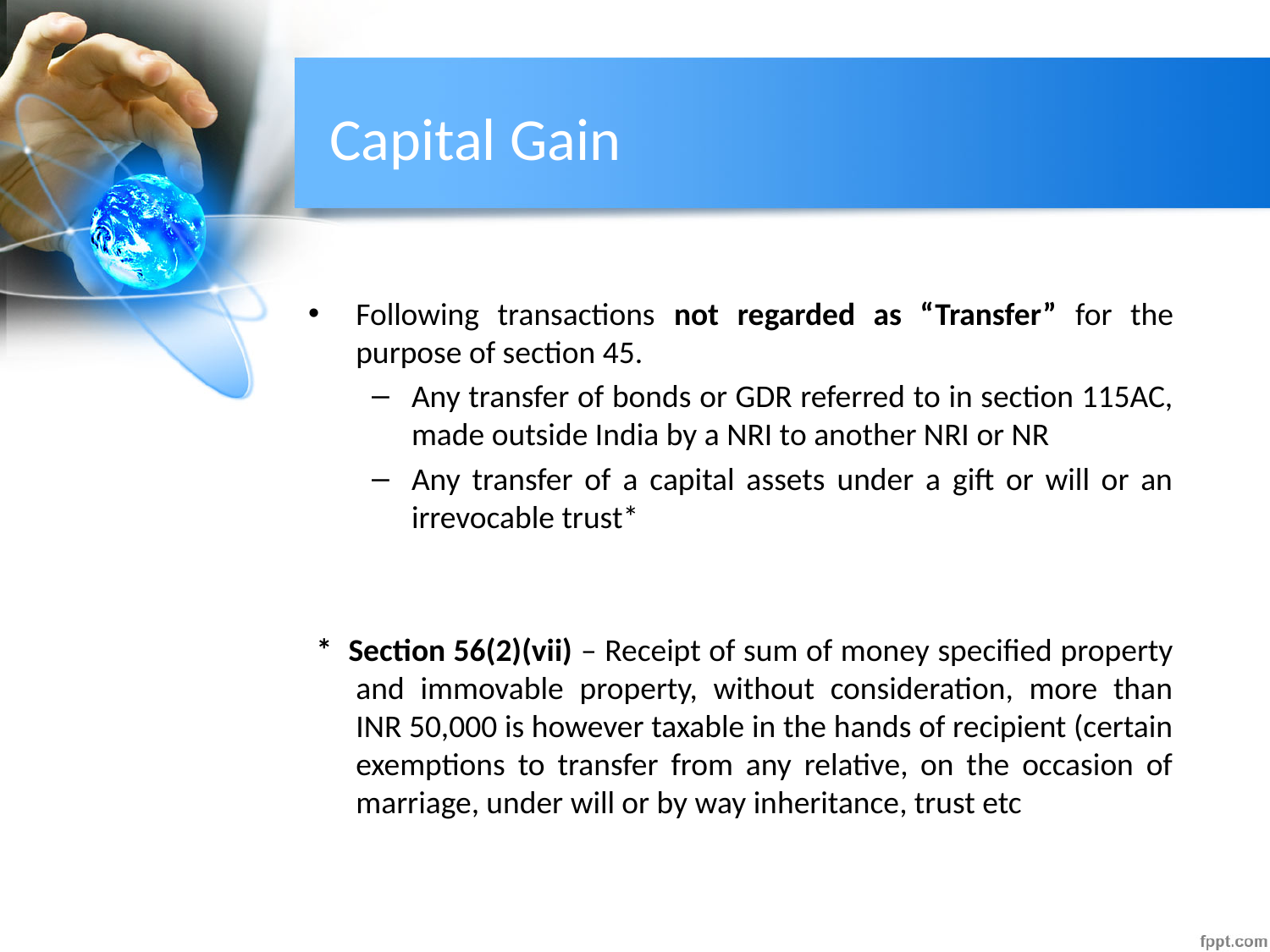

# Capital Gain

Following transactions not regarded as “Transfer” for the purpose of section 45.
Any transfer of bonds or GDR referred to in section 115AC, made outside India by a NRI to another NRI or NR
Any transfer of a capital assets under a gift or will or an irrevocable trust*

*  Section 56(2)(vii) – Receipt of sum of money specified property and immovable property, without consideration, more than INR 50,000 is however taxable in the hands of recipient (certain exemptions to transfer from any relative, on the occasion of marriage, under will or by way inheritance, trust etc